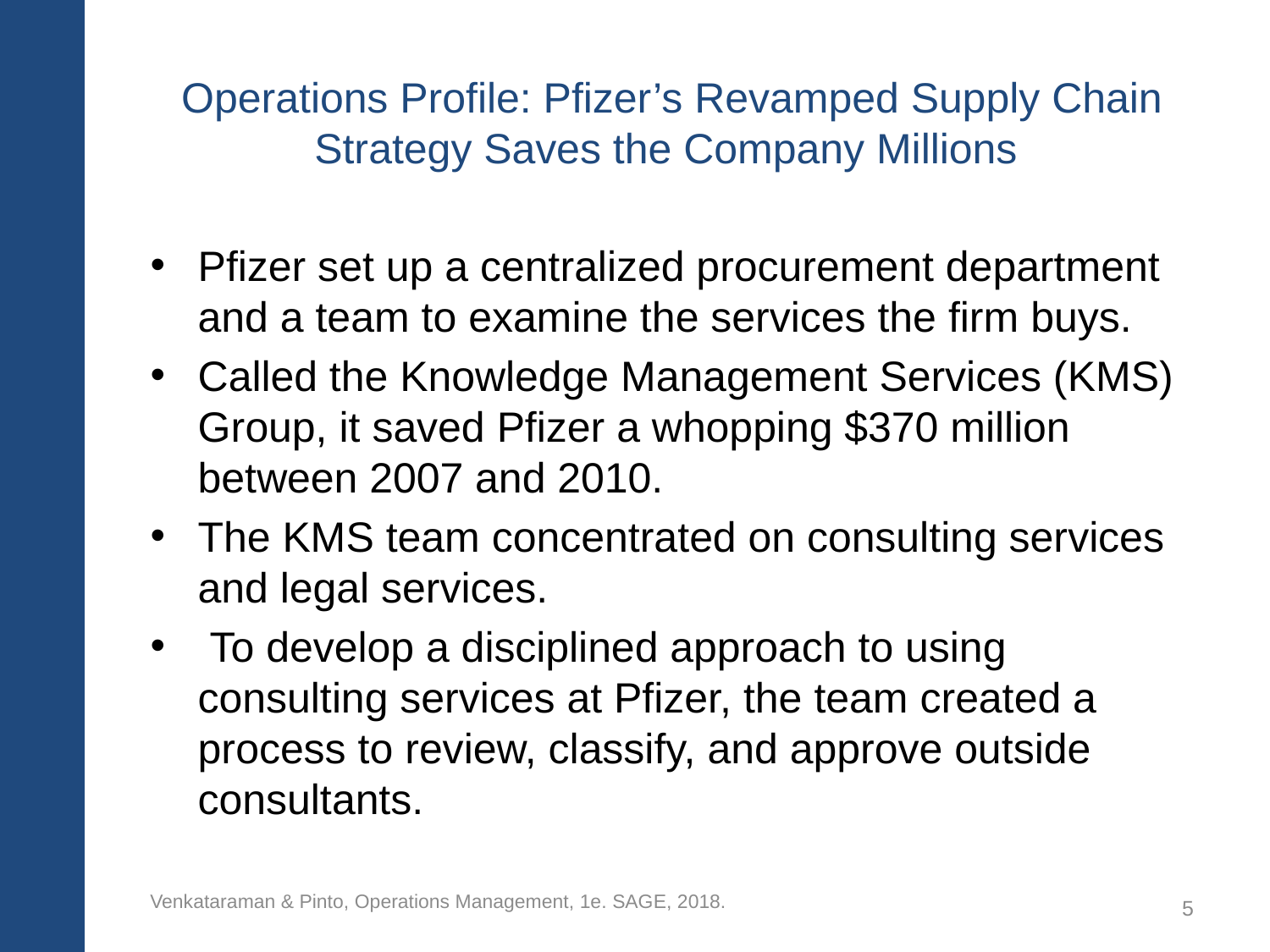

# Operations Profile: Pfizer’s Revamped Supply Chain Strategy Saves the Company Millions
Pfizer set up a centralized procurement department and a team to examine the services the firm buys.
Called the Knowledge Management Services (KMS) Group, it saved Pfizer a whopping $370 million between 2007 and 2010.
The KMS team concentrated on consulting services and legal services.
 To develop a disciplined approach to using consulting services at Pfizer, the team created a process to review, classify, and approve outside consultants.
Venkataraman & Pinto, Operations Management, 1e. SAGE, 2018.
5